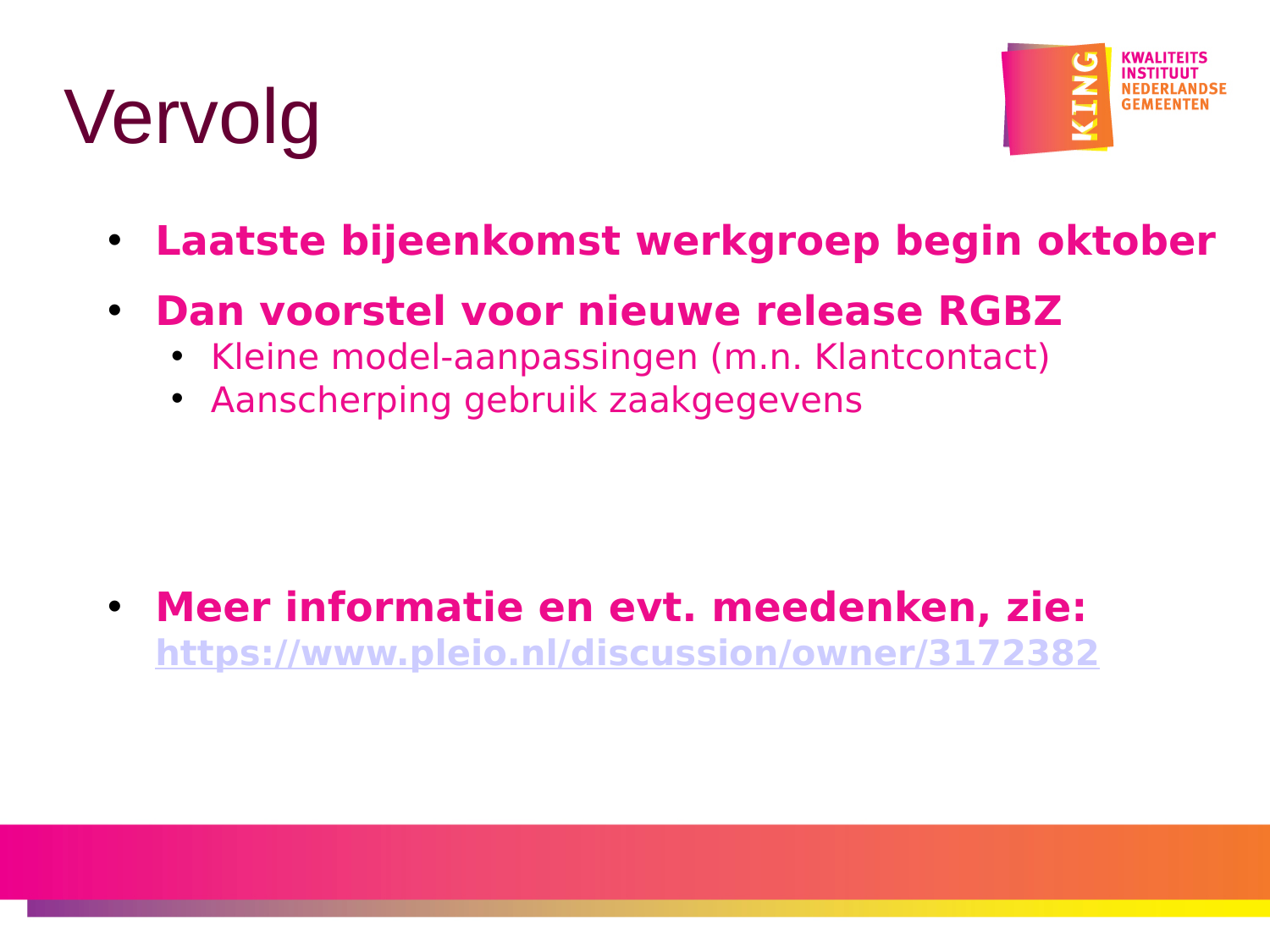

# Vervolg
Laatste bijeenkomst werkgroep begin oktober
Dan voorstel voor nieuwe release RGBZ
Kleine model-aanpassingen (m.n. Klantcontact)
Aanscherping gebruik zaakgegevens

Meer informatie en evt. meedenken, zie:
https://www.pleio.nl/discussion/owner/3172382